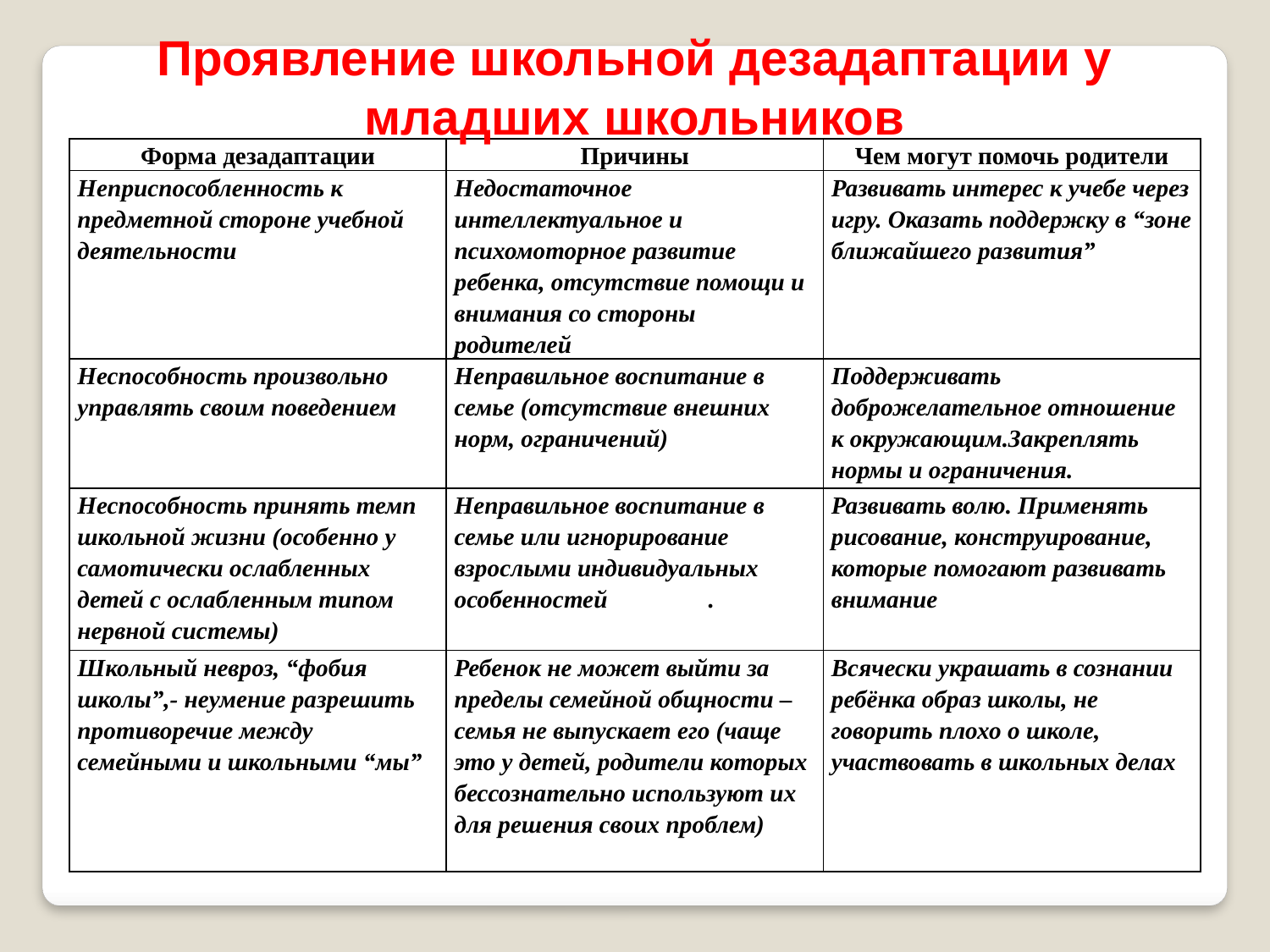

Проявление школьной дезадаптации у младших школьников
| Форма дезадаптации | Причины | Чем могут помочь родители |
| --- | --- | --- |
| Неприспособленность к предметной стороне учебной деятельности | Недостаточное интеллектуальное и психомоторное развитие ребенка, отсутствие помощи и внимания со стороны родителей | Развивать интерес к учебе через игру. Оказать поддержку в “зоне ближайшего развития” |
| Неспособность произвольно управлять своим поведением | Неправильное воспитание в семье (отсутствие внешних норм, ограничений) | Поддерживать доброжелательное отношение к окружающим.Закреплять нормы и ограничения. |
| Неспособность принять темп школьной жизни (особенно у самотически ослабленных детей с ослабленным типом нервной системы) | Неправильное воспитание в семье или игнорирование взрослыми индивидуальных особенностей . | Развивать волю. Применять рисование, конструирование, которые помогают развивать внимание |
| Школьный невроз, “фобия школы”,- неумение разрешить противоречие между семейными и школьными “мы” | Ребенок не может выйти за пределы семейной общности –семья не выпускает его (чаще это у детей, родители которых бессознательно используют их для решения своих проблем) | Всячески украшать в сознании ребёнка образ школы, не говорить плохо о школе, участвовать в школьных делах |